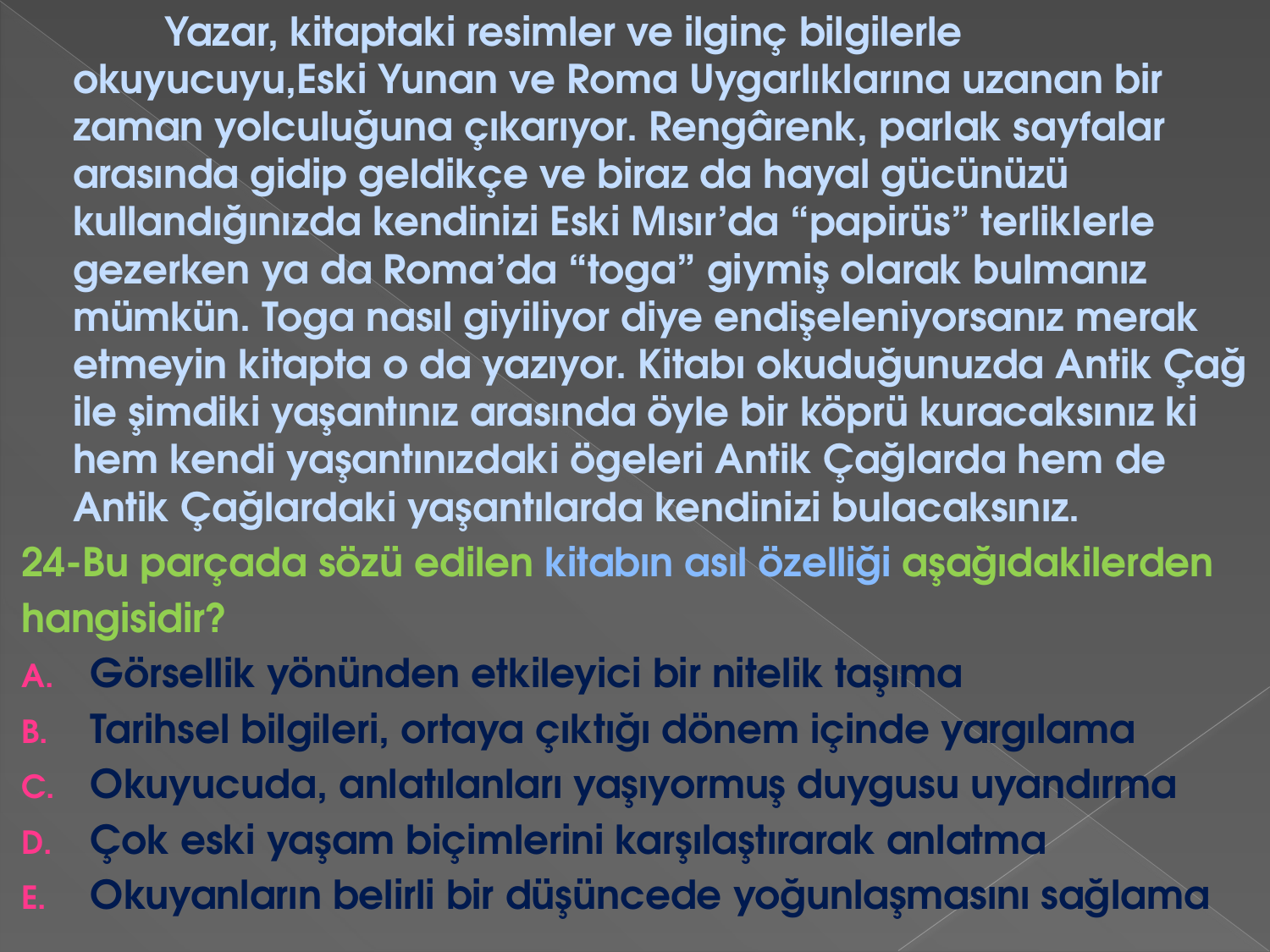

Yazar, kitaptaki resimler ve ilginç bilgilerle okuyucuyu,Eski Yunan ve Roma Uygarlıklarına uzanan bir zaman yolculuğuna çıkarıyor. Rengârenk, parlak sayfalar arasında gidip geldikçe ve biraz da hayal gücünüzü kullandığınızda kendinizi Eski Mısır’da “papirüs” terliklerle gezerken ya da Roma’da “toga” giymiş olarak bulmanız mümkün. Toga nasıl giyiliyor diye endişeleniyorsanız merak etmeyin kitapta o da yazıyor. Kitabı okuduğunuzda Antik Çağ ile şimdiki yaşantınız arasında öyle bir köprü kuracaksınız ki hem kendi yaşantınızdaki ögeleri Antik Çağlarda hem de Antik Çağlardaki yaşantılarda kendinizi bulacaksınız.
24-Bu parçada sözü edilen kitabın asıl özelliği aşağıdakilerden
hangisidir?
Görsellik yönünden etkileyici bir nitelik taşıma
Tarihsel bilgileri, ortaya çıktığı dönem içinde yargılama
Okuyucuda, anlatılanları yaşıyormuş duygusu uyandırma
Çok eski yaşam biçimlerini karşılaştırarak anlatma
Okuyanların belirli bir düşüncede yoğunlaşmasını sağlama